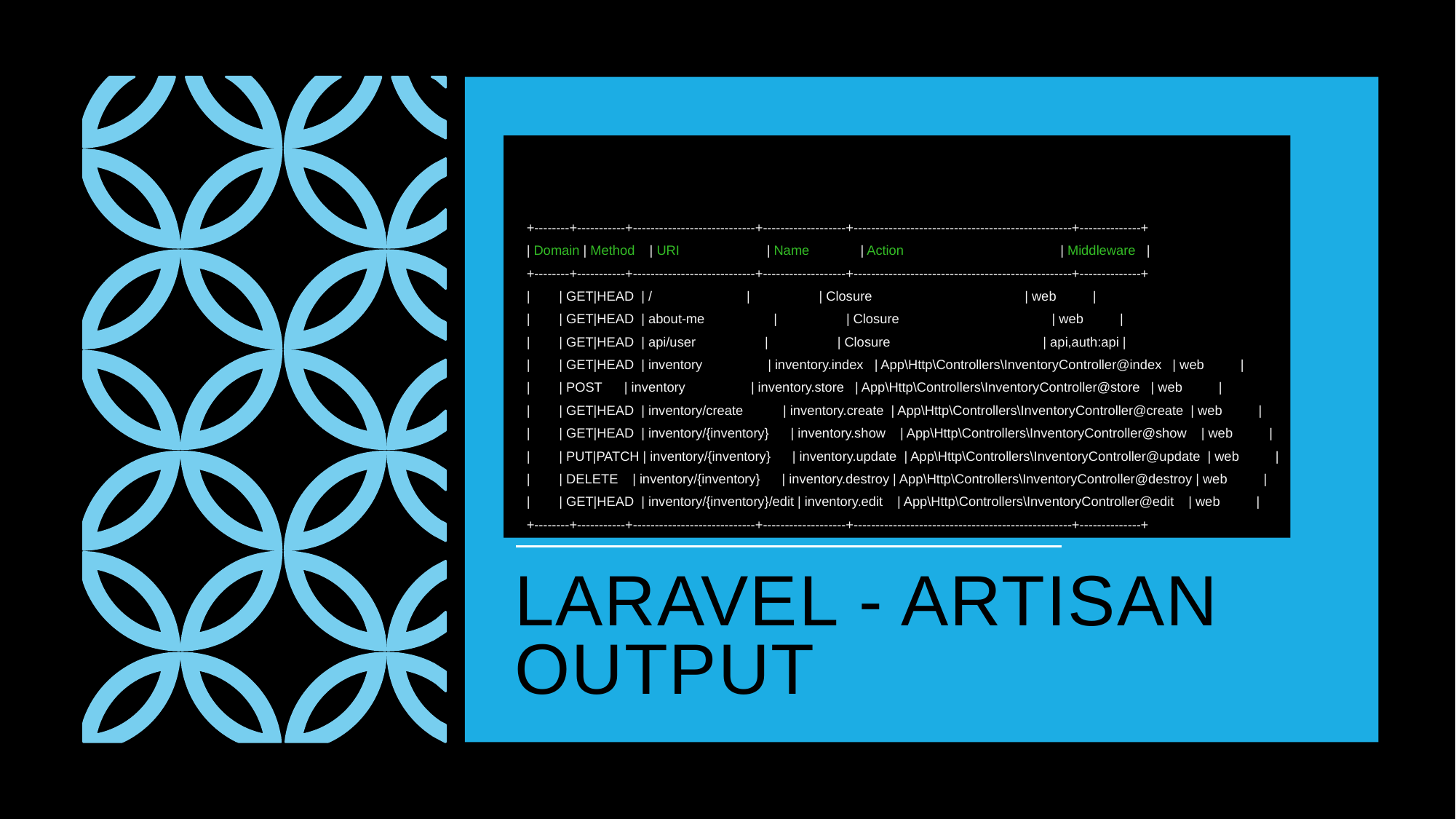

+--------+-----------+----------------------------+-------------------+--------------------------------------------------+--------------+
| Domain | Method    | URI                        | Name              | Action                                           | Middleware   |
+--------+-----------+----------------------------+-------------------+--------------------------------------------------+--------------+
|        | GET|HEAD  | /                          |                   | Closure                                          | web          |
|        | GET|HEAD  | about-me                   |                   | Closure                                          | web          |
|        | GET|HEAD  | api/user                   |                   | Closure                                          | api,auth:api |
|        | GET|HEAD  | inventory                  | inventory.index   | App\Http\Controllers\InventoryController@index   | web          |
|        | POST      | inventory                  | inventory.store   | App\Http\Controllers\InventoryController@store   | web          |
|        | GET|HEAD  | inventory/create           | inventory.create  | App\Http\Controllers\InventoryController@create  | web          |
|        | GET|HEAD  | inventory/{inventory}      | inventory.show    | App\Http\Controllers\InventoryController@show    | web          |
|        | PUT|PATCH | inventory/{inventory}      | inventory.update  | App\Http\Controllers\InventoryController@update  | web          |
|        | DELETE    | inventory/{inventory}      | inventory.destroy | App\Http\Controllers\InventoryController@destroy | web          |
|        | GET|HEAD  | inventory/{inventory}/edit | inventory.edit    | App\Http\Controllers\InventoryController@edit    | web          |
+--------+-----------+----------------------------+-------------------+--------------------------------------------------+--------------+

# Laravel - ARTISAN OUTPUT